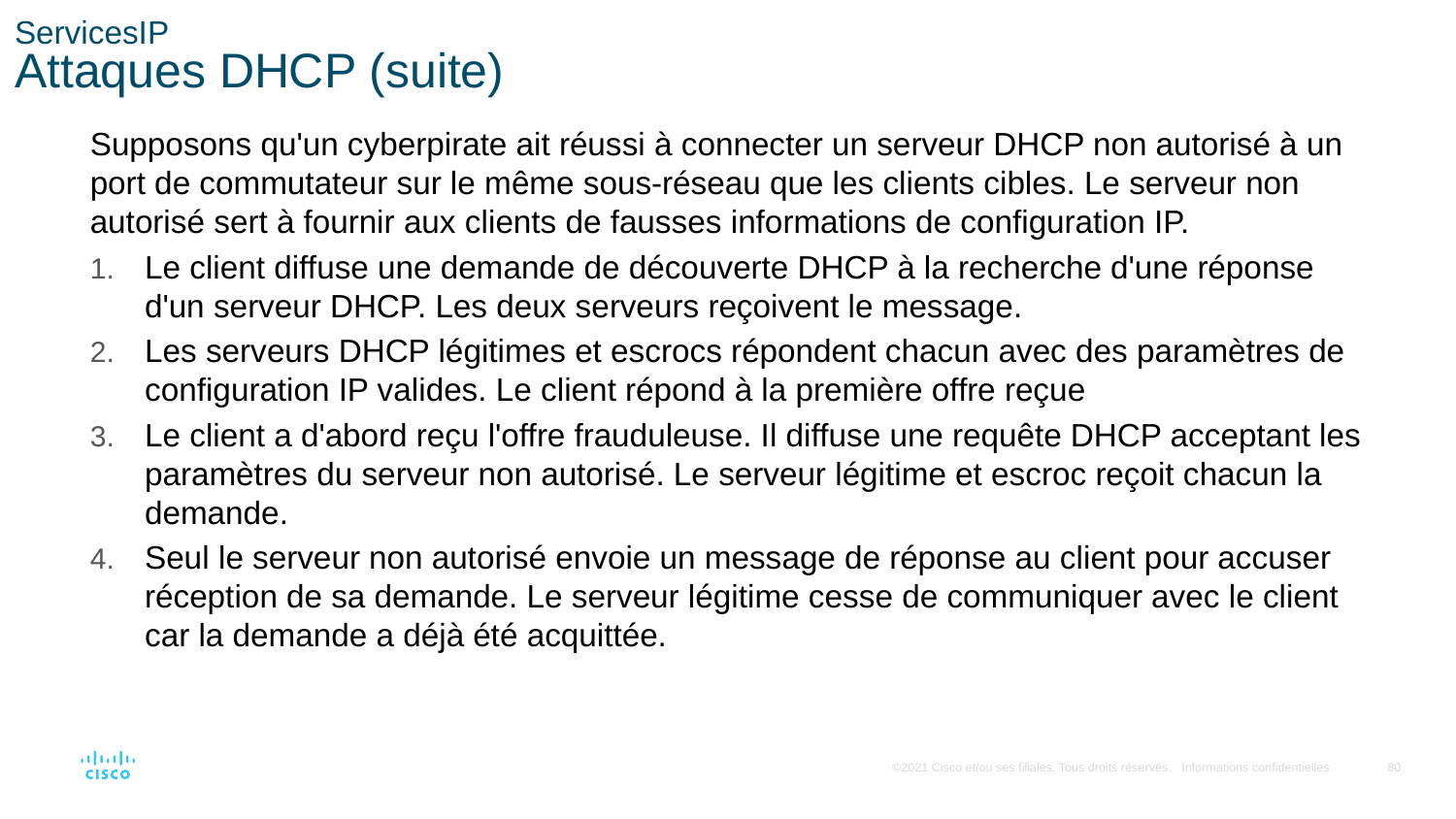

# ServicesIP Attaques DHCP (suite)
Supposons qu'un cyberpirate ait réussi à connecter un serveur DHCP non autorisé à un port de commutateur sur le même sous-réseau que les clients cibles. Le serveur non autorisé sert à fournir aux clients de fausses informations de configuration IP.
Le client diffuse une demande de découverte DHCP à la recherche d'une réponse d'un serveur DHCP. Les deux serveurs reçoivent le message.
Les serveurs DHCP légitimes et escrocs répondent chacun avec des paramètres de configuration IP valides. Le client répond à la première offre reçue
Le client a d'abord reçu l'offre frauduleuse. Il diffuse une requête DHCP acceptant les paramètres du serveur non autorisé. Le serveur légitime et escroc reçoit chacun la demande.
Seul le serveur non autorisé envoie un message de réponse au client pour accuser réception de sa demande. Le serveur légitime cesse de communiquer avec le client car la demande a déjà été acquittée.